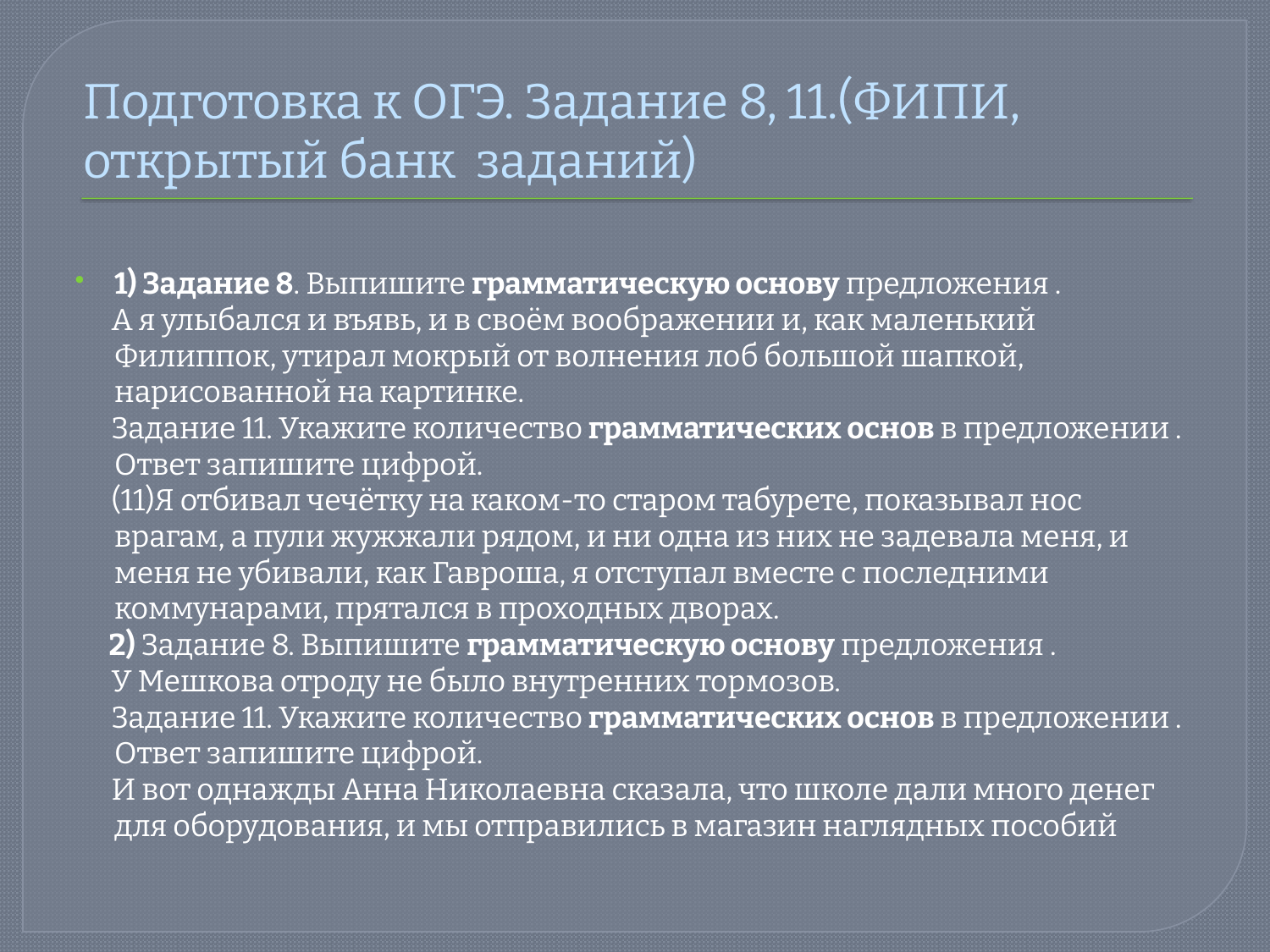

# Подготовка к ОГЭ. Задание 8, 11.(ФИПИ, открытый банк  заданий)
1) Задание 8. Выпишите грамматическую основу предложения .
      А я улыбался и въявь, и в своём воображении и, как маленький Филиппок, утирал мокрый от волнения лоб большой шапкой, нарисованной на картинке.
      Задание 11. Укажите количество грамматических основ в предложении . Ответ запишите цифрой.
      (11)Я отбивал чечётку на каком-то старом табурете, показывал нос врагам, а пули жужжали рядом, и ни одна из них не задевала меня, и меня не убивали, как Гавроша, я отступал вместе с последними коммунарами, прятался в проходных дворах.
      2) Задание 8. Выпишите грамматическую основу предложения .
      У Мешкова отроду не было внутренних тормозов.
      Задание 11. Укажите количество грамматических основ в предложении . Ответ запишите цифрой.
      И вот однажды Анна Николаевна сказала, что школе дали много денег   для оборудования, и мы отправились в магазин наглядных пособий